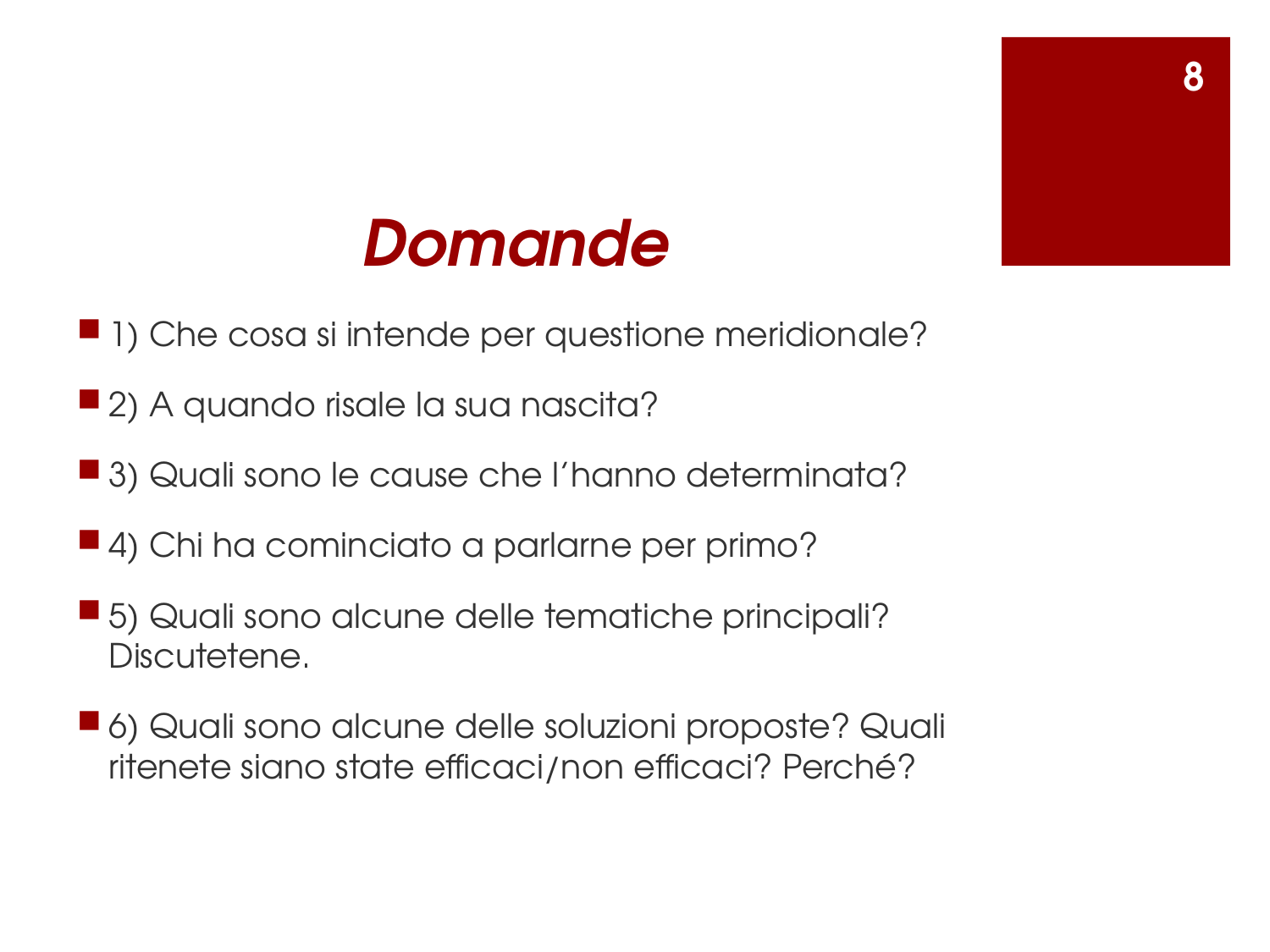

8
# Domande
1) Che cosa si intende per questione meridionale?
2) A quando risale la sua nascita?
3) Quali sono le cause che l’hanno determinata?
4) Chi ha cominciato a parlarne per primo?
5) Quali sono alcune delle tematiche principali? Discutetene.
6) Quali sono alcune delle soluzioni proposte? Quali ritenete siano state efficaci/non efficaci? Perché?